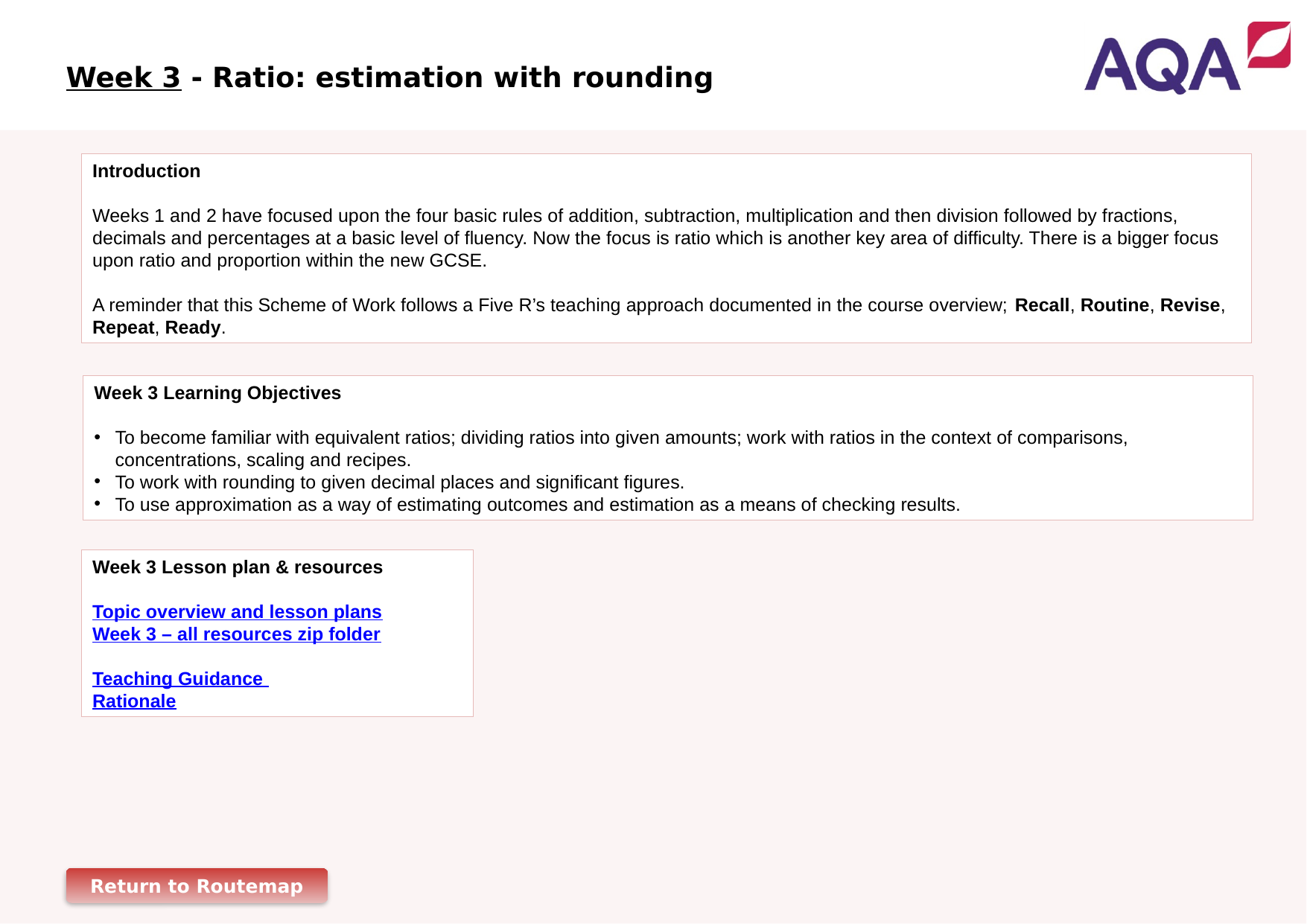

Week 3 - Ratio: estimation with rounding
Introduction

Weeks 1 and 2 have focused upon the four basic rules of addition, subtraction, multiplication and then division followed by fractions, decimals and percentages at a basic level of fluency. Now the focus is ratio which is another key area of difficulty. There is a bigger focus upon ratio and proportion within the new GCSE.

A reminder that this Scheme of Work follows a Five R’s teaching approach documented in the course overview; Recall, Routine, Revise, Repeat, Ready.
Week 3 Learning Objectives

To become familiar with equivalent ratios; dividing ratios into given amounts; work with ratios in the context of comparisons, concentrations, scaling and recipes.
To work with rounding to given decimal places and significant figures.
To use approximation as a way of estimating outcomes and estimation as a means of checking results.
Week 3 Lesson plan & resources

Topic overview and lesson plans
Week 3 – all resources zip folder

Teaching Guidance
Rationale